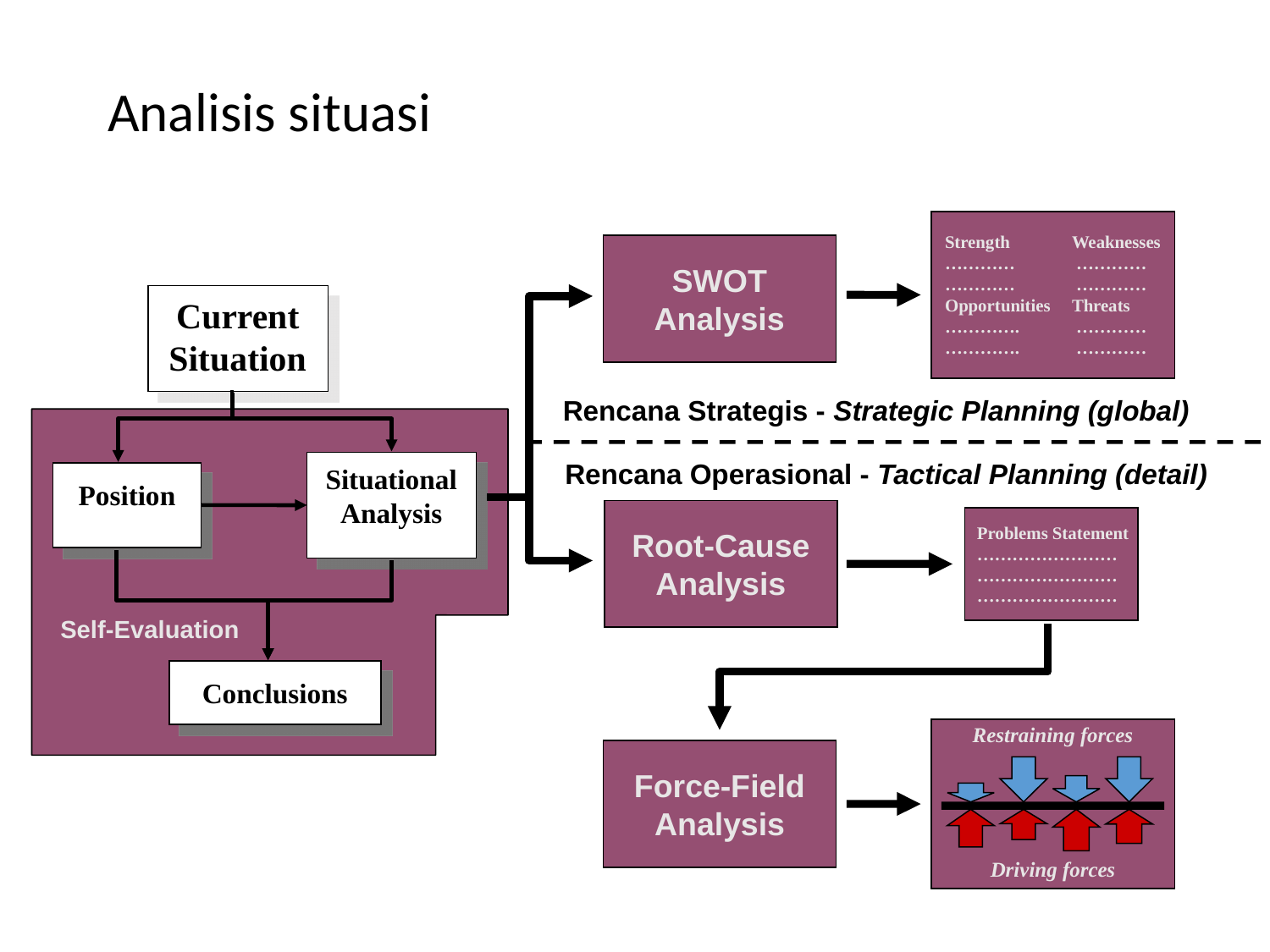

# Analisis situasi

Strength	Weaknesses
…………	 …………
…………	 …………
Opportunities	Threats
………….	 …………
………….	 …………

SWOT
Analysis

Current
Situation

Position

Situational
Analysis

Conclusions
Self-Evaluation
Rencana Strategis - Strategic Planning (global)

Rencana Operasional - Tactical Planning (detail)

Root-Cause
Analysis

Problems Statement
……………………
……………………
……………………

Force-Field
Analysis
Restraining forces

Driving forces